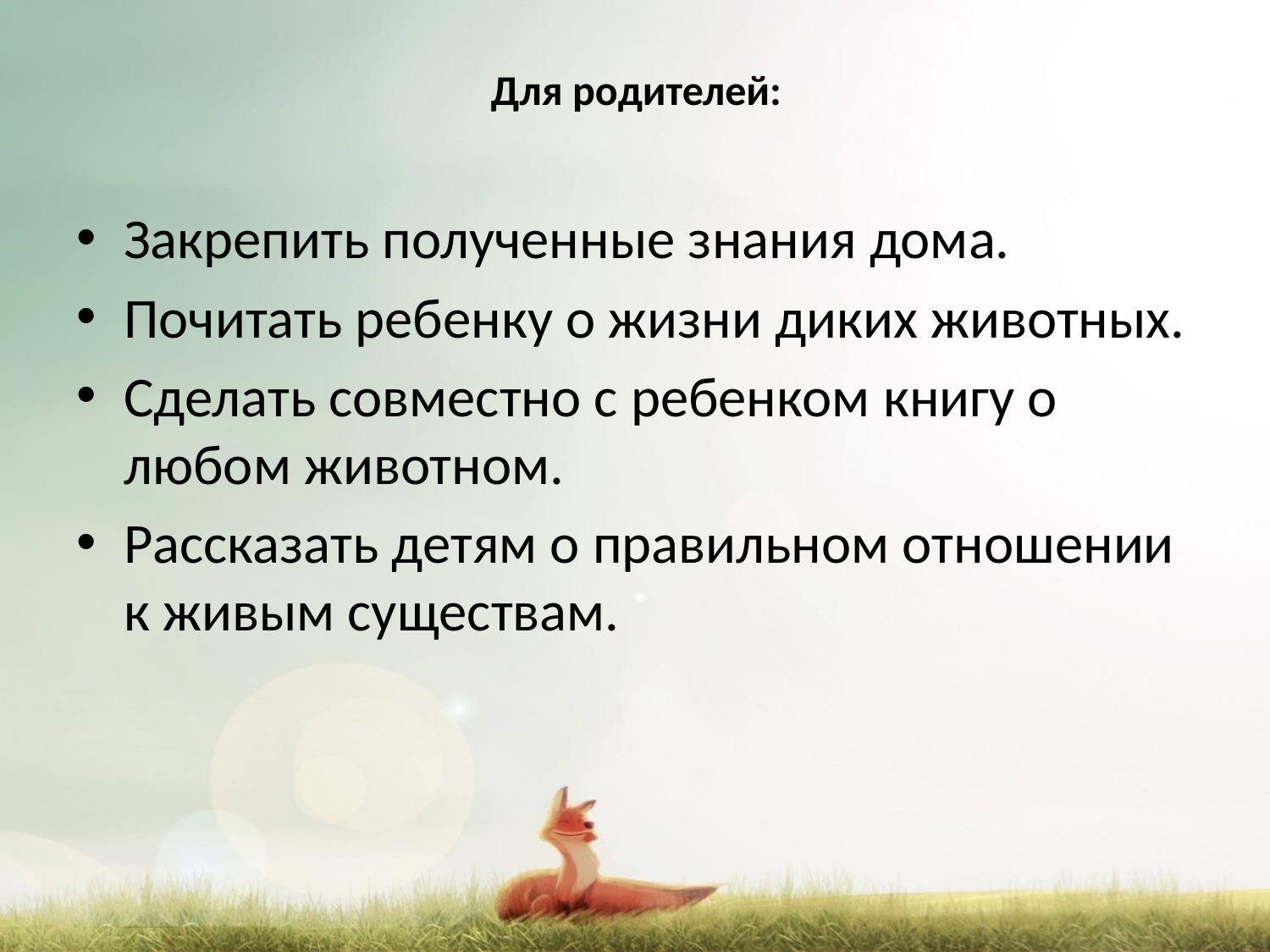

# Для родителей:
Закрепить полученные знания дома.
Почитать ребенку о жизни диких животных.
Сделать совместно с ребенком книгу о любом животном.
Рассказать детям о правильном отношении к живым существам.